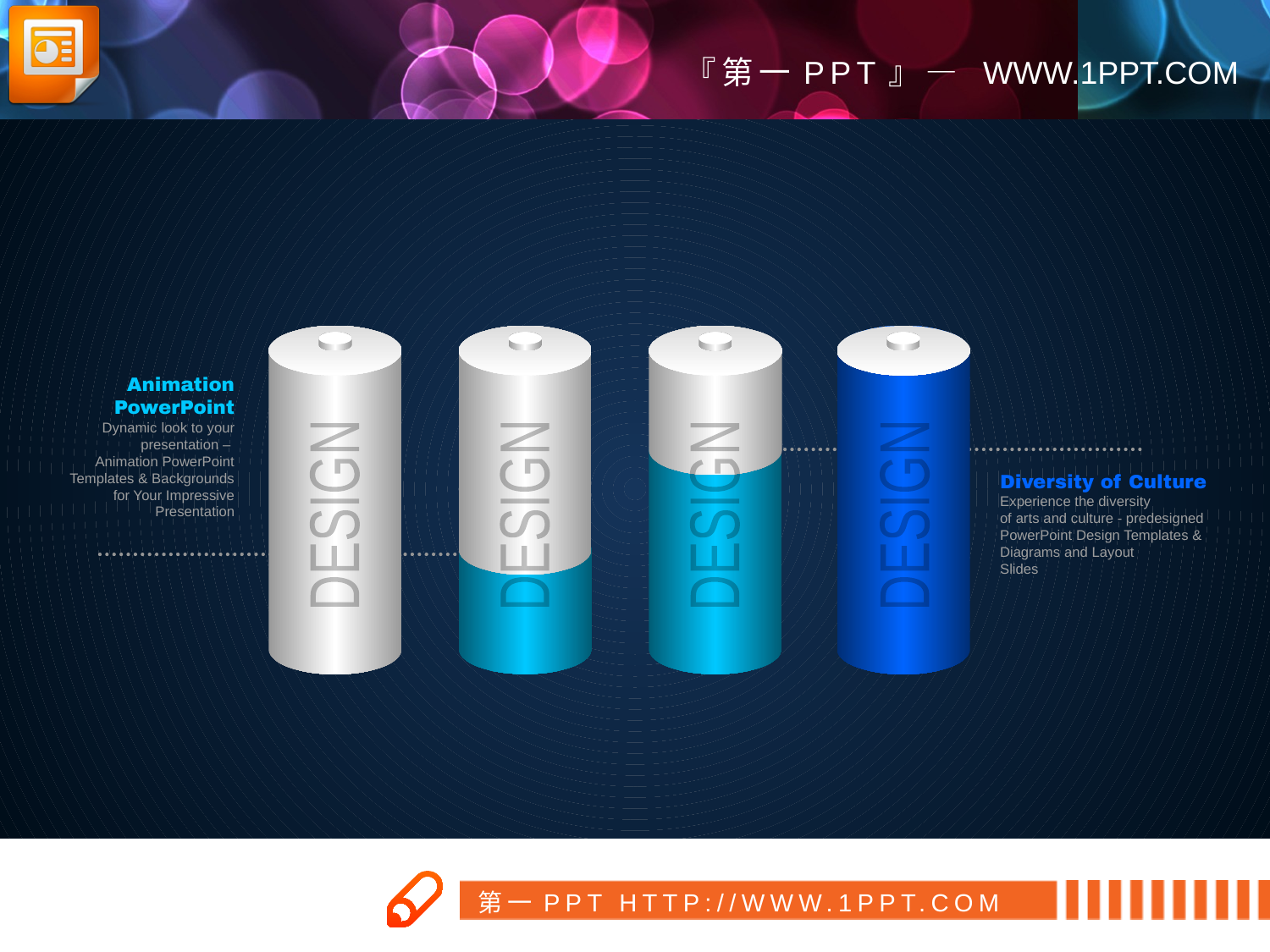

Animation PowerPoint
Dynamic look to your presentation –
Animation PowerPoint Templates & Backgrounds for Your Impressive
Presentation

Diversity of Culture
Experience the diversity
of arts and culture - predesigned PowerPoint Design Templates &
Diagrams and Layout
Slides
DESIGN
DESIGN
DESIGN
DESIGN